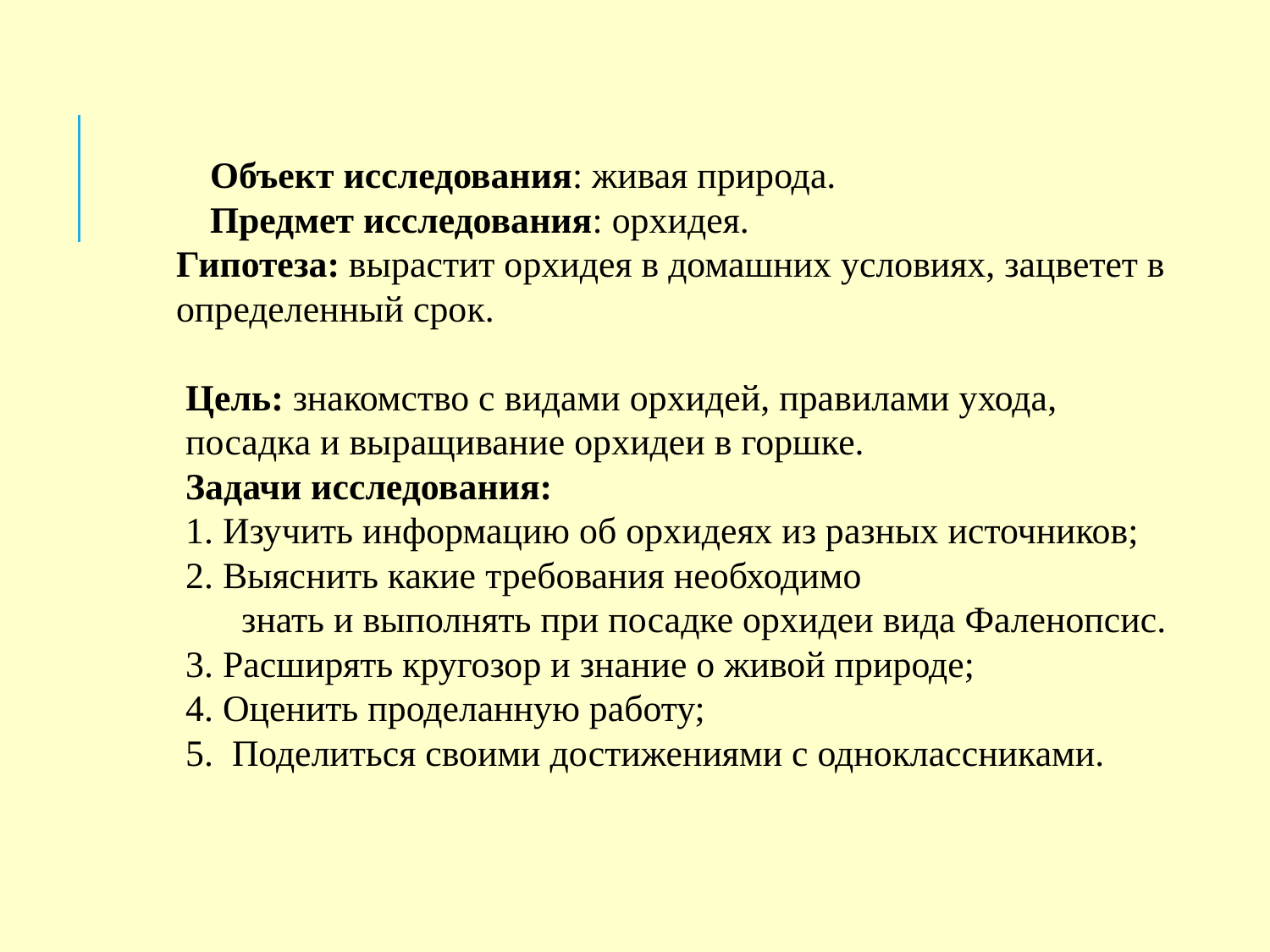

Объект исследования: живая природа.
	  Предмет исследования: орхидея.
            Гипотеза: вырастит орхидея в домашних условиях, зацветет в
            определенный срок.

             Цель: знакомство с видами орхидей, правилами ухода,
             посадка и выращивание орхидеи в горшке.
             Задачи исследования:
             1. Изучить информацию об орхидеях из разных источников;
             2. Выяснить какие требования необходимо
                   знать и выполнять при посадке орхидеи вида Фаленопсис.
             3. Расширять кругозор и знание о живой природе;
             4. Оценить проделанную работу;
             5.  Поделиться своими достижениями с одноклассниками.